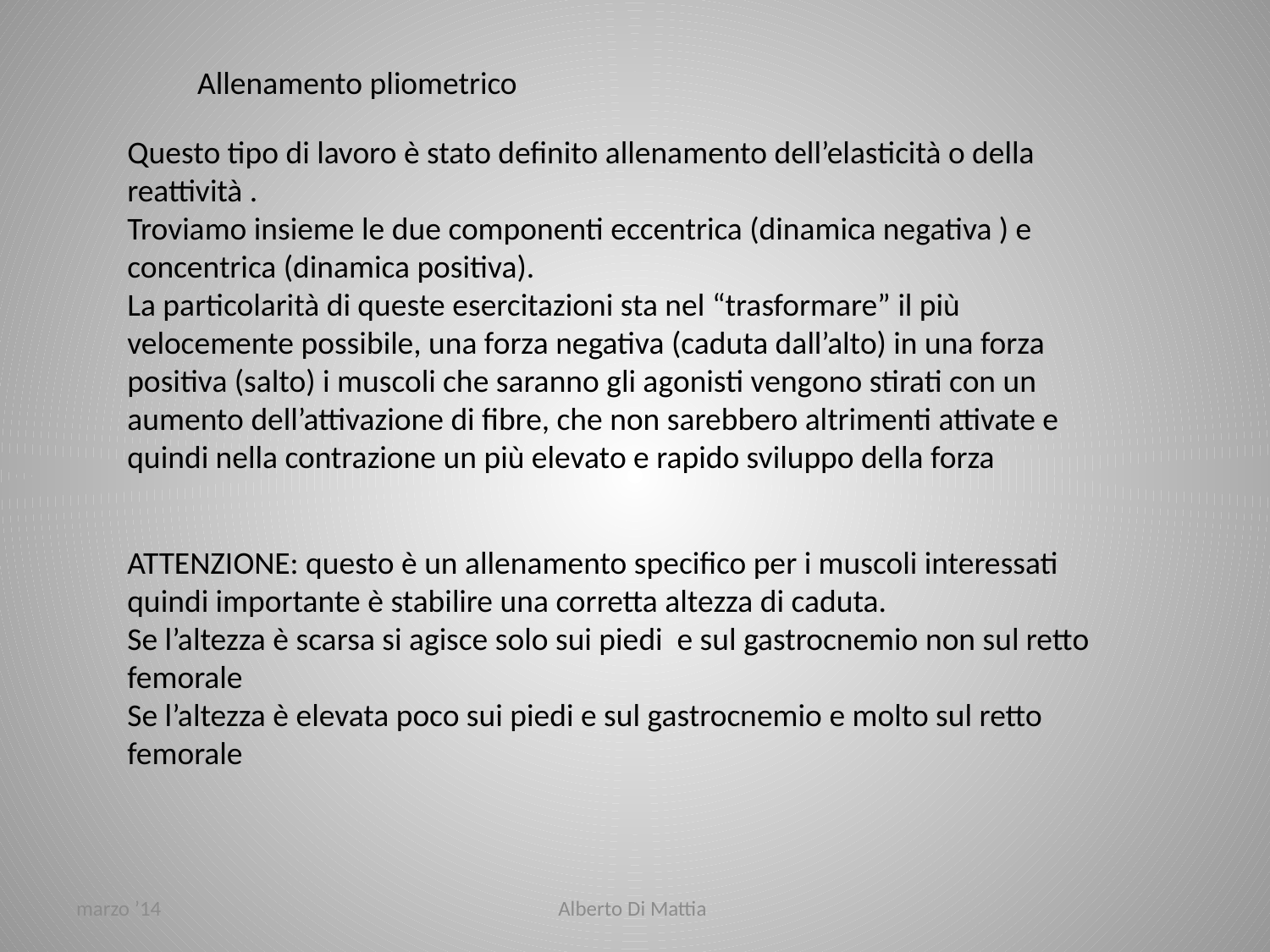

Allenamento pliometrico
Questo tipo di lavoro è stato definito allenamento dell’elasticità o della reattività .
Troviamo insieme le due componenti eccentrica (dinamica negativa ) e concentrica (dinamica positiva).
La particolarità di queste esercitazioni sta nel “trasformare” il più velocemente possibile, una forza negativa (caduta dall’alto) in una forza positiva (salto) i muscoli che saranno gli agonisti vengono stirati con un aumento dell’attivazione di fibre, che non sarebbero altrimenti attivate e quindi nella contrazione un più elevato e rapido sviluppo della forza
ATTENZIONE: questo è un allenamento specifico per i muscoli interessati quindi importante è stabilire una corretta altezza di caduta.
Se l’altezza è scarsa si agisce solo sui piedi  e sul gastrocnemio non sul retto femorale
Se l’altezza è elevata poco sui piedi e sul gastrocnemio e molto sul retto femorale
marzo ’14
Alberto Di Mattia